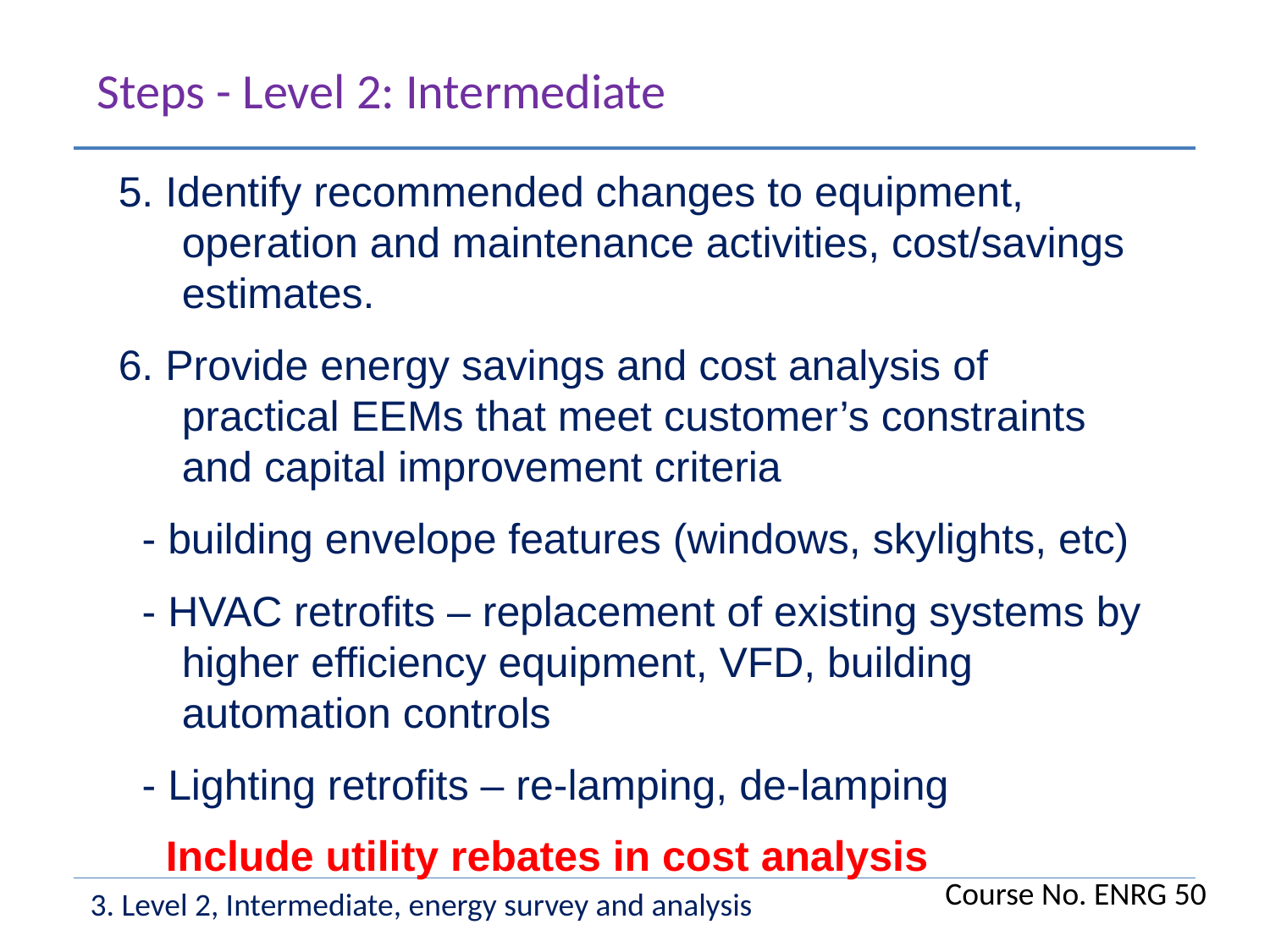

Steps - Level 2: Intermediate
5. Identify recommended changes to equipment, operation and maintenance activities, cost/savings estimates.
6. Provide energy savings and cost analysis of practical EEMs that meet customer’s constraints and capital improvement criteria
  - building envelope features (windows, skylights, etc)
  - HVAC retrofits – replacement of existing systems by higher efficiency equipment, VFD, building automation controls
  - Lighting retrofits – re-lamping, de-lamping
    Include utility rebates in cost analysis
Course No. ENRG 50
3. Level 2, Intermediate, energy survey and analysis